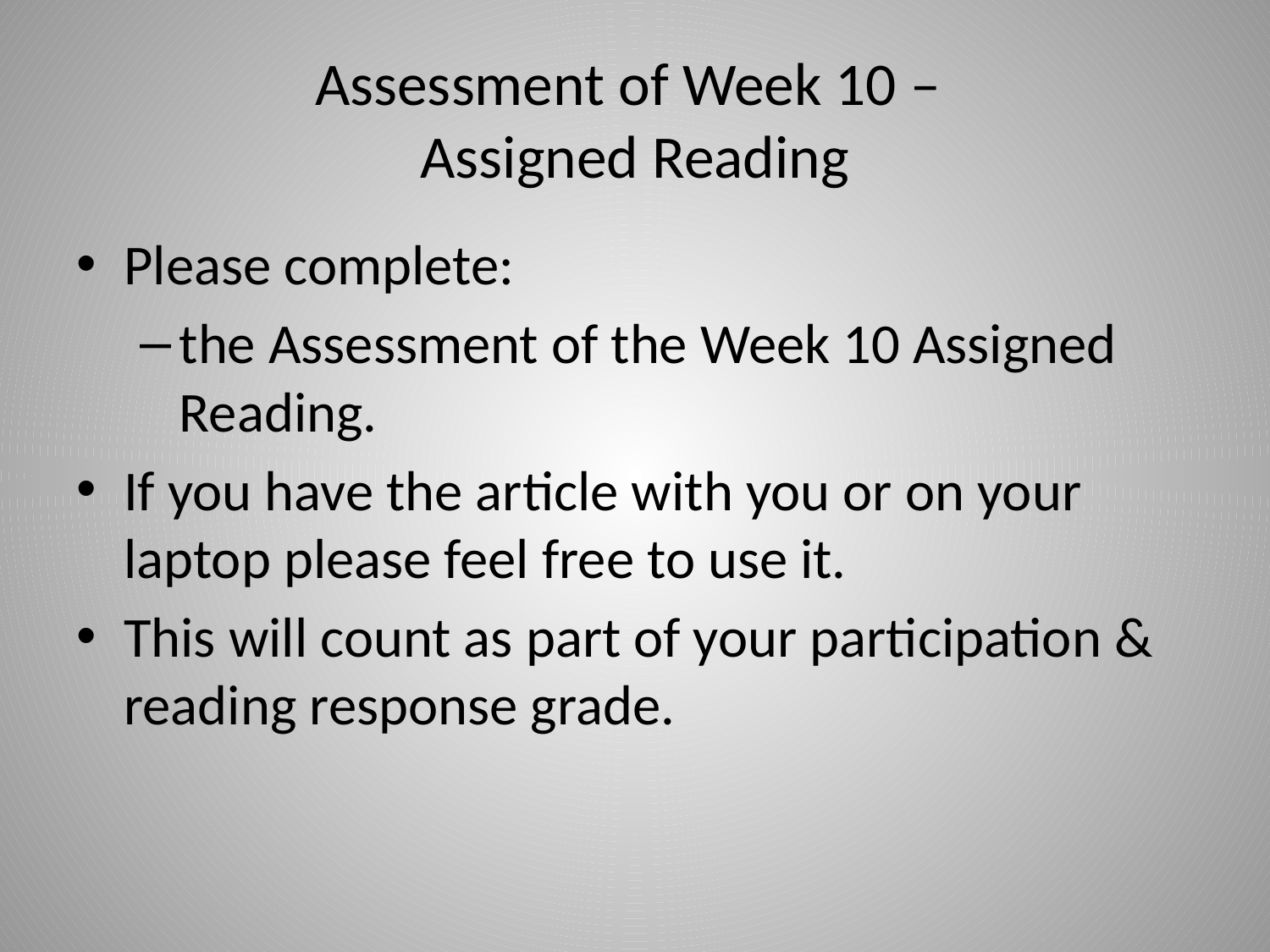

# Assessment of Week 10 – Assigned Reading
Please complete:
the Assessment of the Week 10 Assigned Reading.
If you have the article with you or on your laptop please feel free to use it.
This will count as part of your participation & reading response grade.